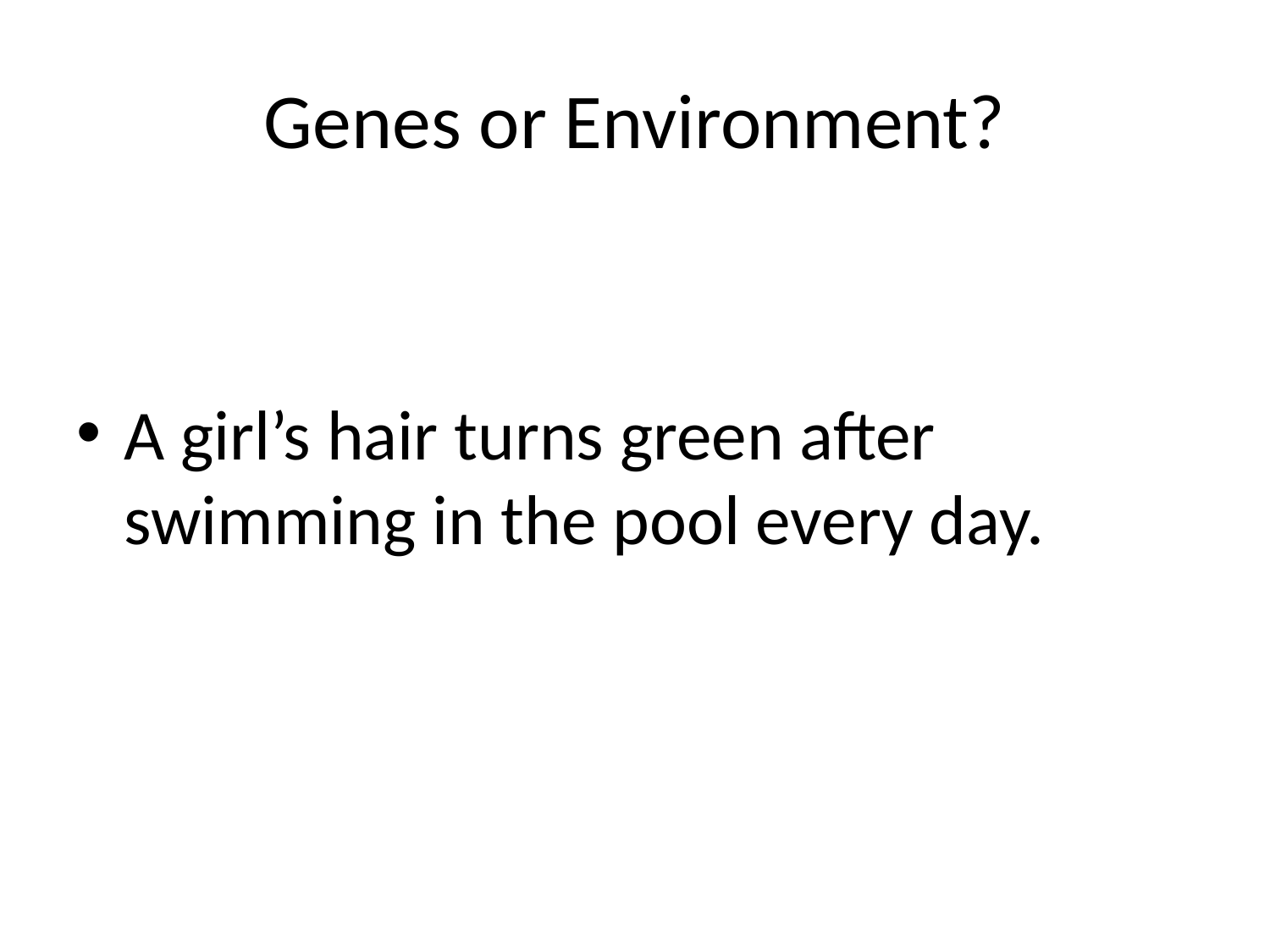

# Genes or Environment?

A girl’s hair turns green after swimming in the pool every day.